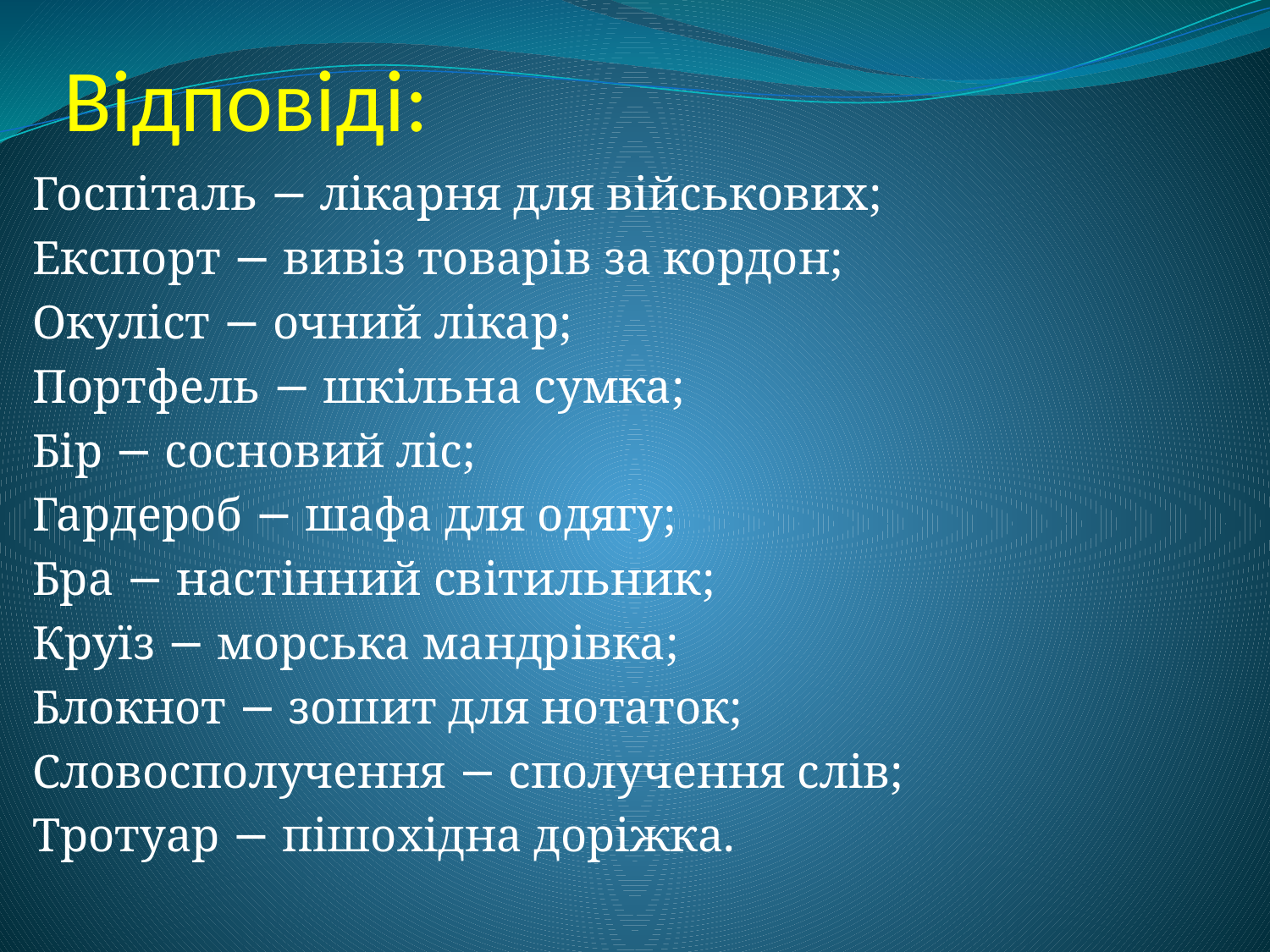

# Відповіді:
Госпіталь − лікарня для військових;
Експорт − вивіз товарів за кордон;
Окуліст − очний лікар;
Портфель − шкільна сумка;
Бір − сосновий ліс;
Гардероб − шафа для одягу;
Бра − настінний світильник;
Круїз − морська мандрівка;
Блокнот − зошит для нотаток;
Словосполучення − сполучення слів;
Тротуар − пішохідна доріжка.